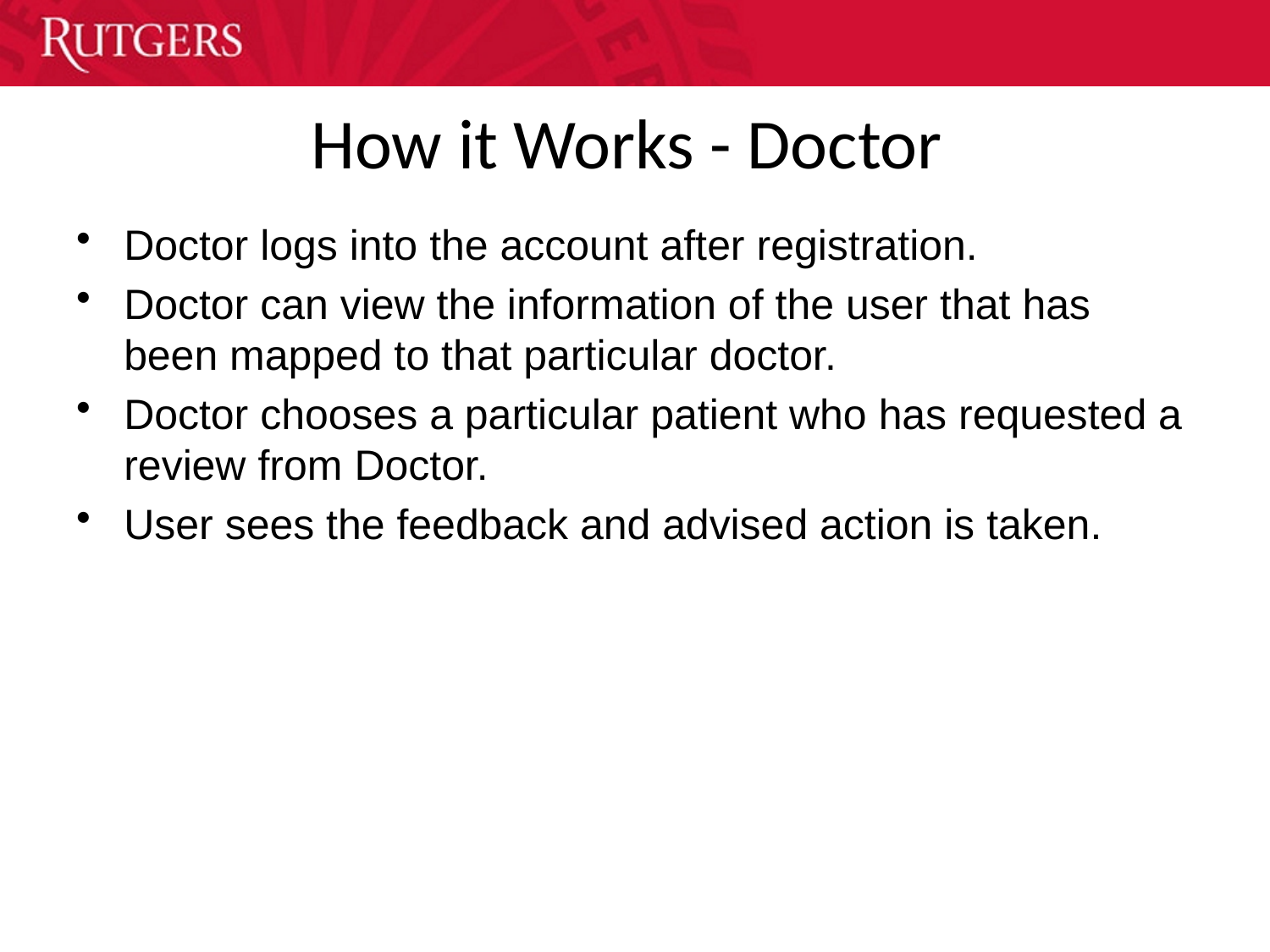

# How it Works - Doctor
Doctor logs into the account after registration.
Doctor can view the information of the user that has been mapped to that particular doctor.
Doctor chooses a particular patient who has requested a review from Doctor.
User sees the feedback and advised action is taken.